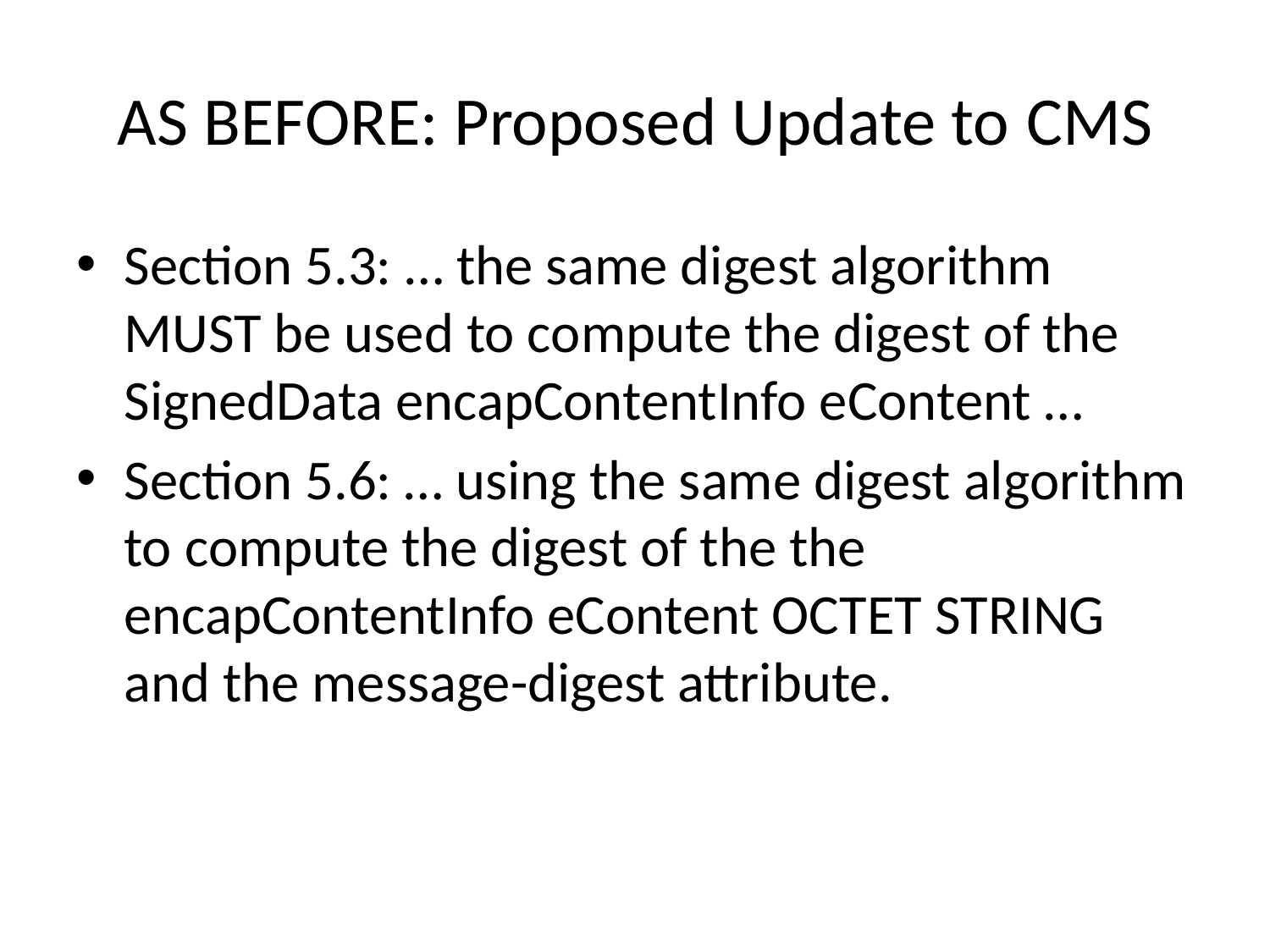

# AS BEFORE: Proposed Update to CMS
Section 5.3: … the same digest algorithm MUST be used to compute the digest of the SignedData encapContentInfo eContent …
Section 5.6: … using the same digest algorithm to compute the digest of the the encapContentInfo eContent OCTET STRING and the message-digest attribute.